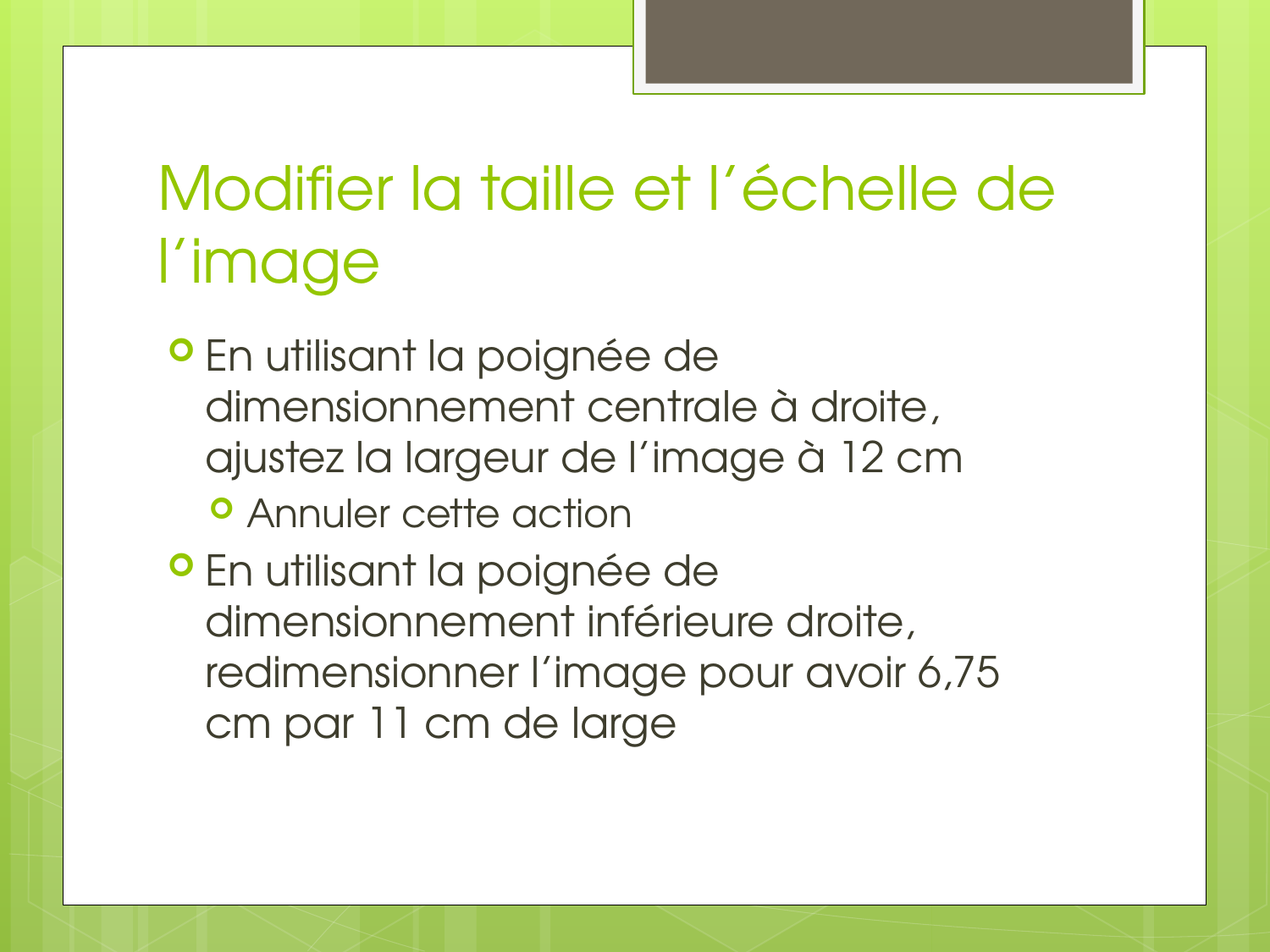

# Modifier la taille et l’échelle de l’image
En utilisant la poignée de dimensionnement centrale à droite, ajustez la largeur de l’image à 12 cm
Annuler cette action
En utilisant la poignée de dimensionnement inférieure droite, redimensionner l’image pour avoir 6,75 cm par 11 cm de large